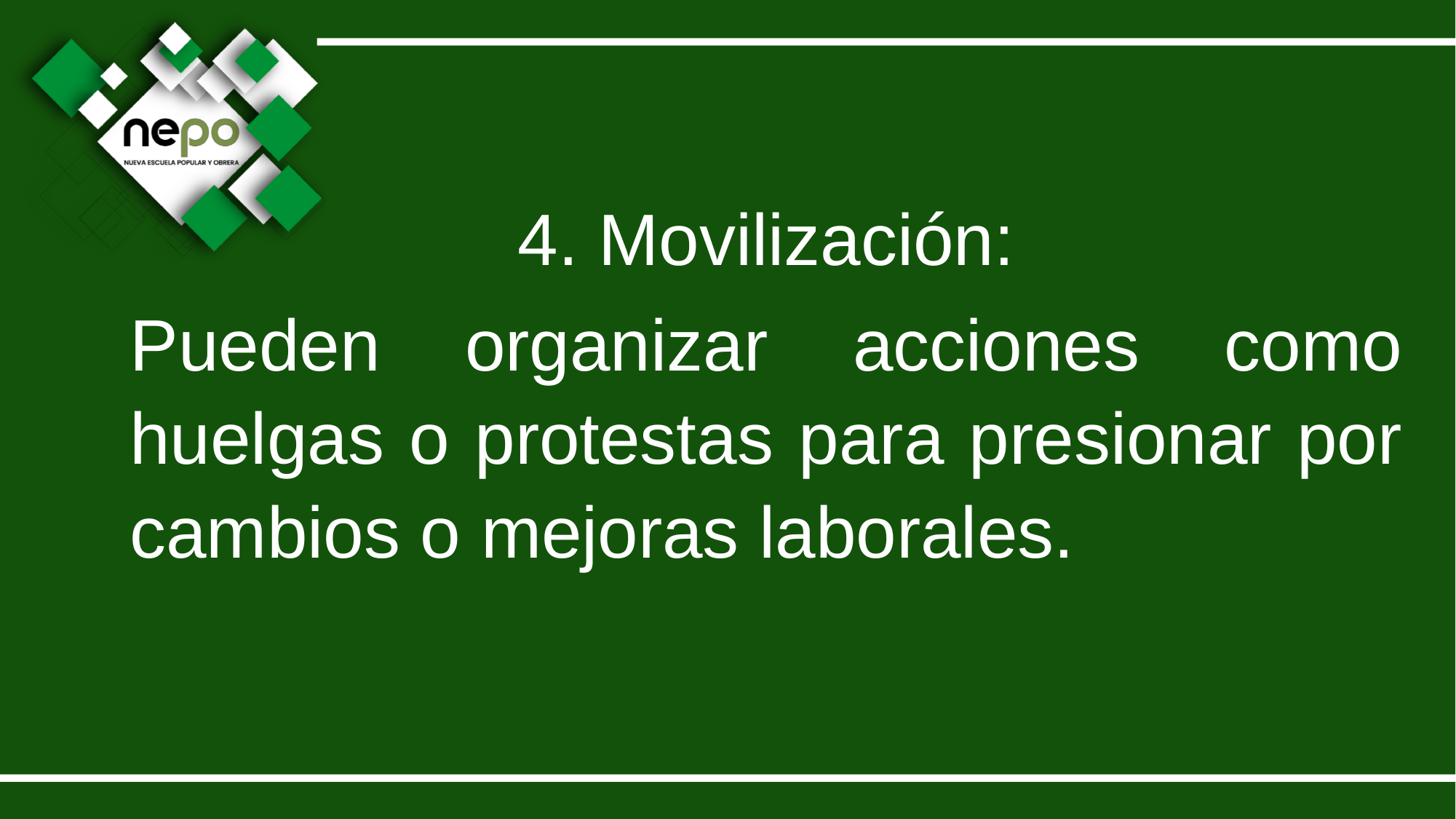

4. Movilización:
Pueden organizar acciones como huelgas o protestas para presionar por cambios o mejoras laborales.